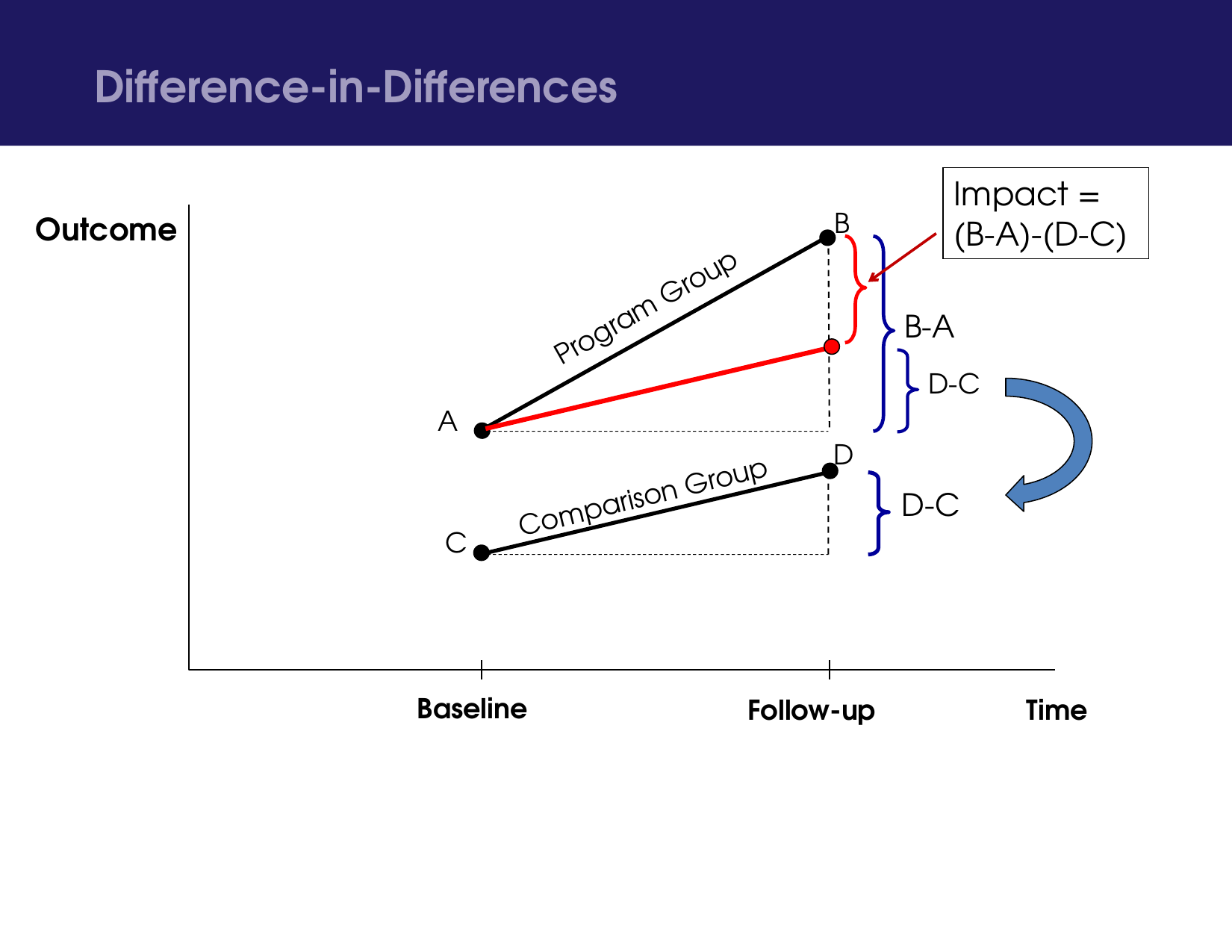

Difference-in-Differences
Impact =
(B-A)-(D-C)

B
Outcome

Program Group
 B-A

D-C
A

D

Comparison Group
 D-C
C

Time
Follow-up
Baseline